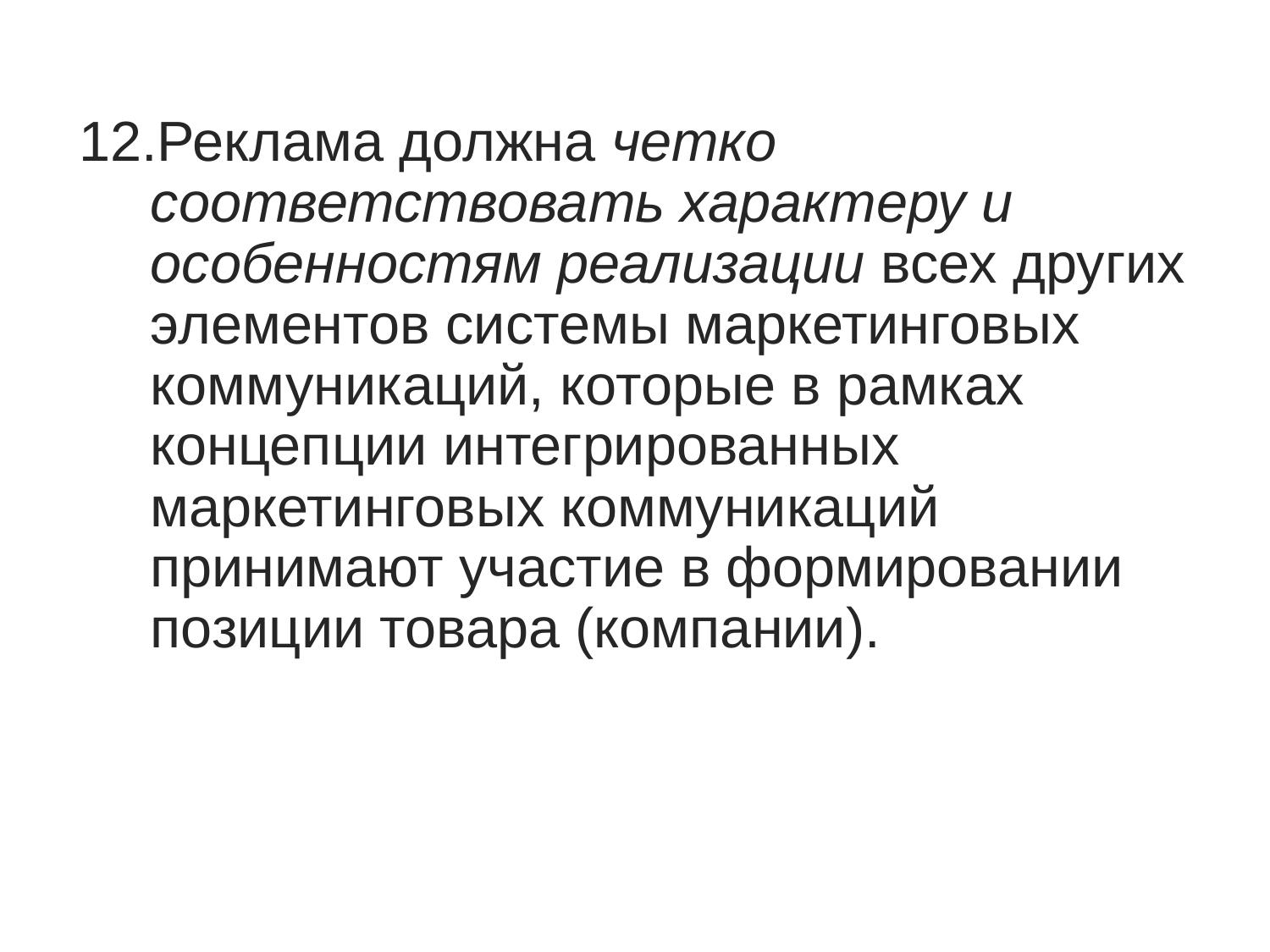

Реклама должна четко соответствовать характеру и особенностям реализации всех других элементов системы маркетинговых коммуникаций, которые в рамках концепции интегрированных маркетинговых коммуникаций принимают участие в формировании позиции товара (компании).